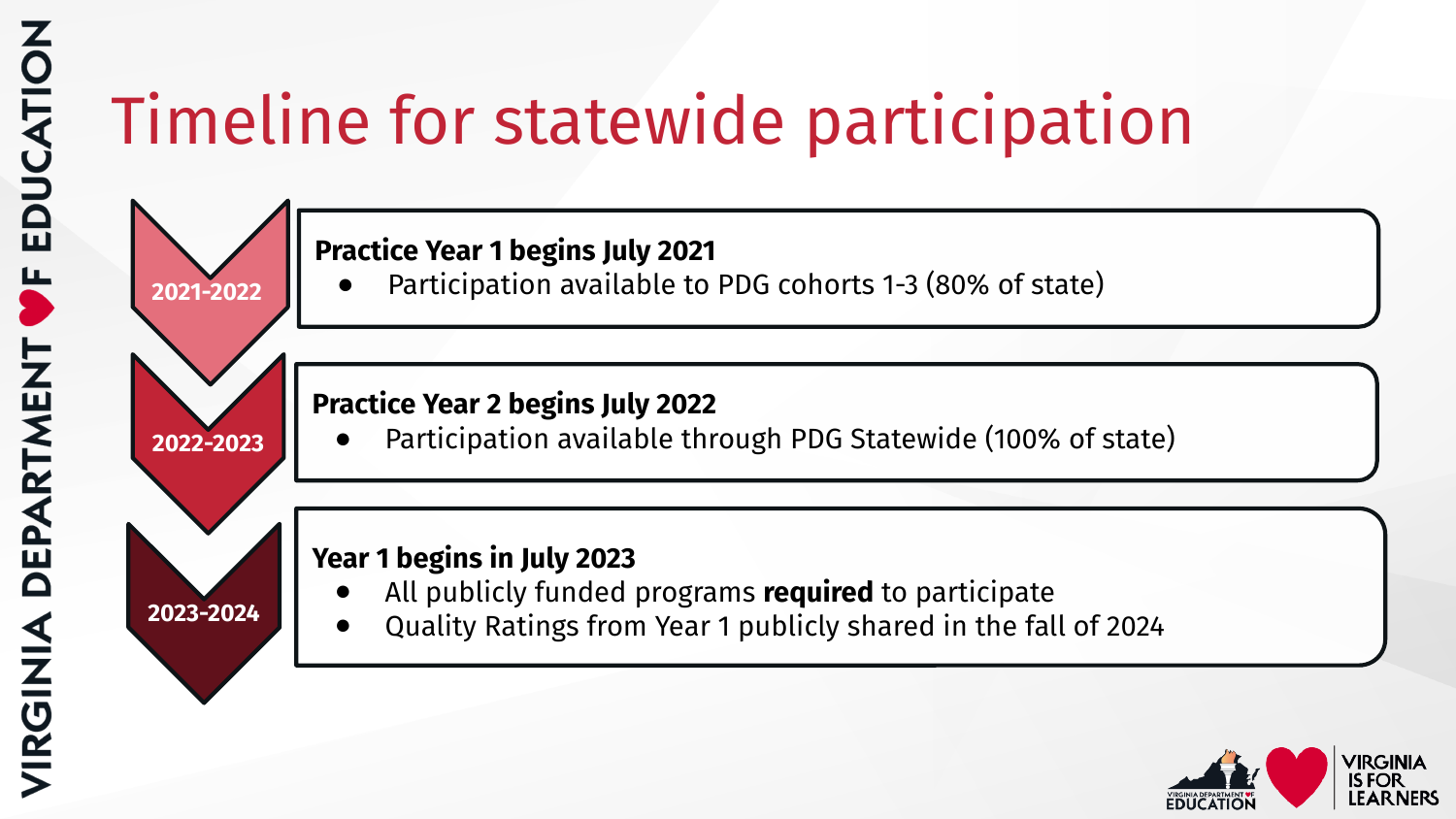

# Timeline for statewide participation

Practice Year 1 begins July 2021
Participation available to PDG cohorts 1-3 (80% of state)
2021-2022

Practice Year 2 begins July 2022
Participation available through PDG Statewide (100% of state)
2022-2023

Year 1 begins in July 2023
All publicly funded programs required to participate
Quality Ratings from Year 1 publicly shared in the fall of 2024

2023-2024